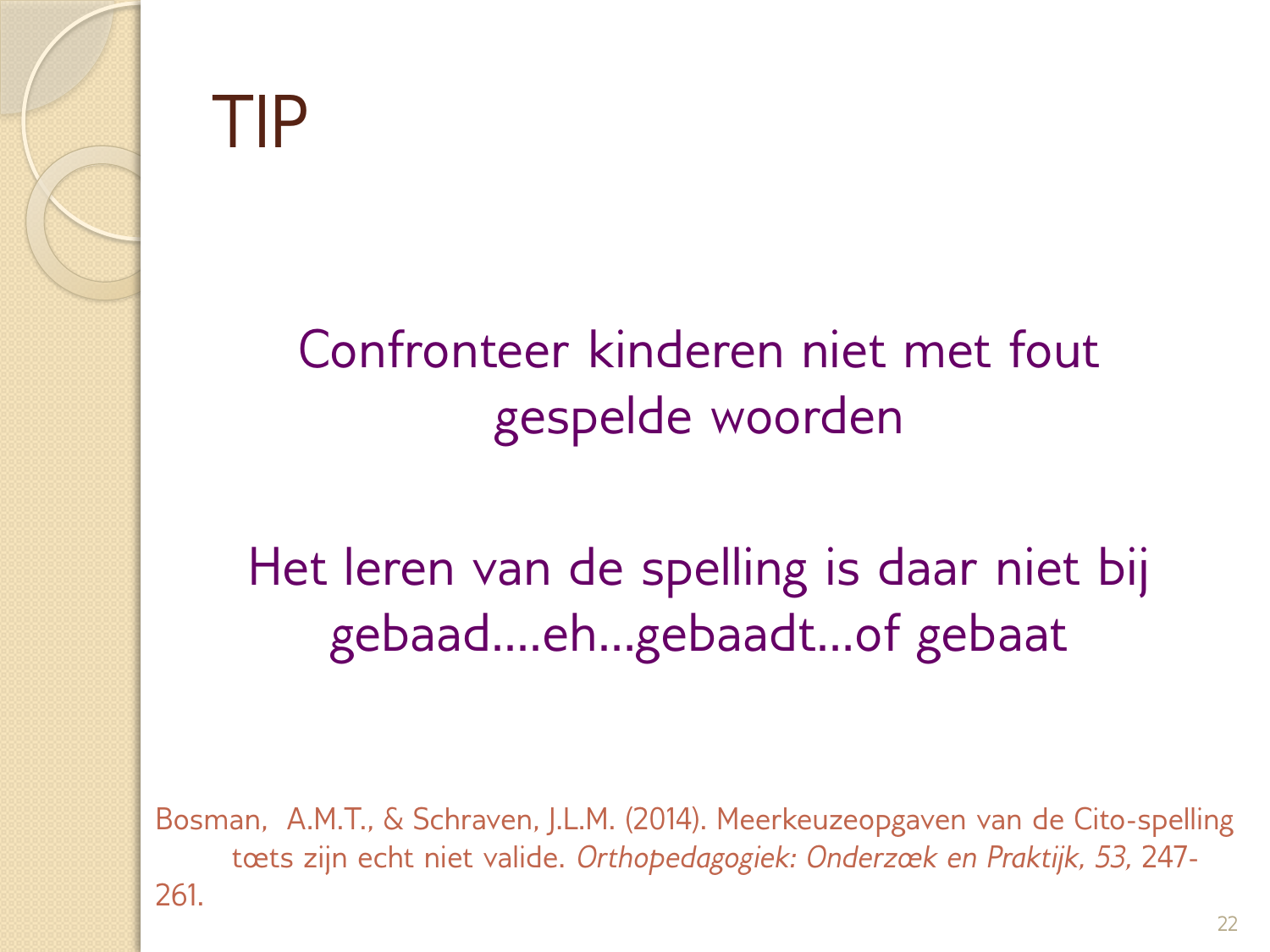

# TIP

Confronteer kinderen niet met fout gespelde woorden

Het leren van de spelling is daar niet bij gebaad....eh…gebaadt…of gebaat

Bosman,  A.M.T., & Schraven, J.L.M. (2014). Meerkeuzeopgaven van de Cito-spelling
        toets zijn echt niet valide. Orthopedagogiek: Onderzoek en Praktijk, 53, 247-261.

22